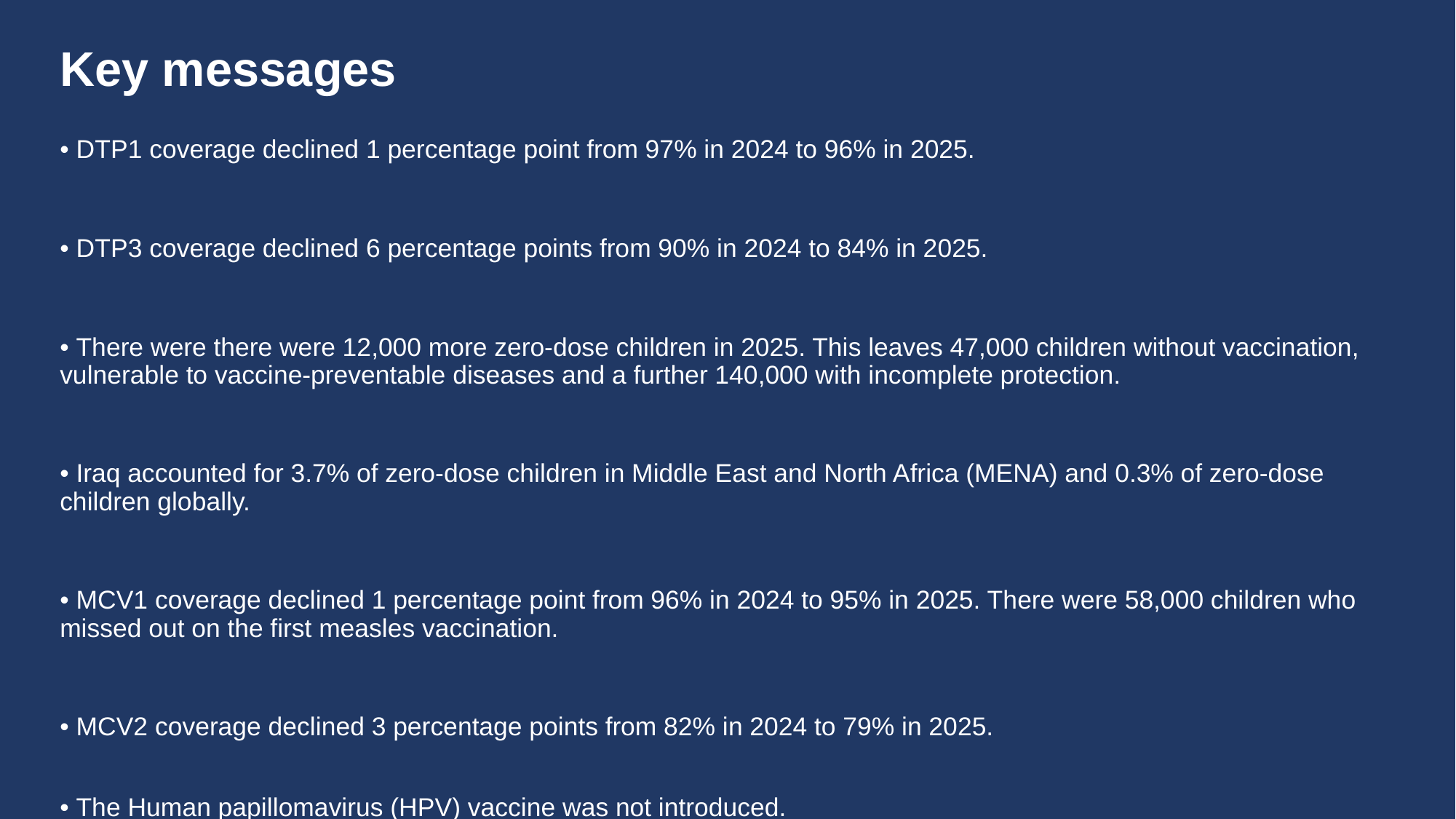

# Key messages
• DTP1 coverage declined 1 percentage point from 97% in 2024 to 96% in 2025.

• DTP3 coverage declined 6 percentage points from 90% in 2024 to 84% in 2025.

• There were there were 12,000 more zero-dose children in 2025. This leaves 47,000 children without vaccination, vulnerable to vaccine-preventable diseases and a further 140,000 with incomplete protection.

• Iraq accounted for 3.7% of zero-dose children in Middle East and North Africa (MENA) and 0.3% of zero-dose children globally.

• MCV1 coverage declined 1 percentage point from 96% in 2024 to 95% in 2025. There were 58,000 children who missed out on the first measles vaccination.

• MCV2 coverage declined 3 percentage points from 82% in 2024 to 79% in 2025.

• The Human papillomavirus (HPV) vaccine was not introduced.